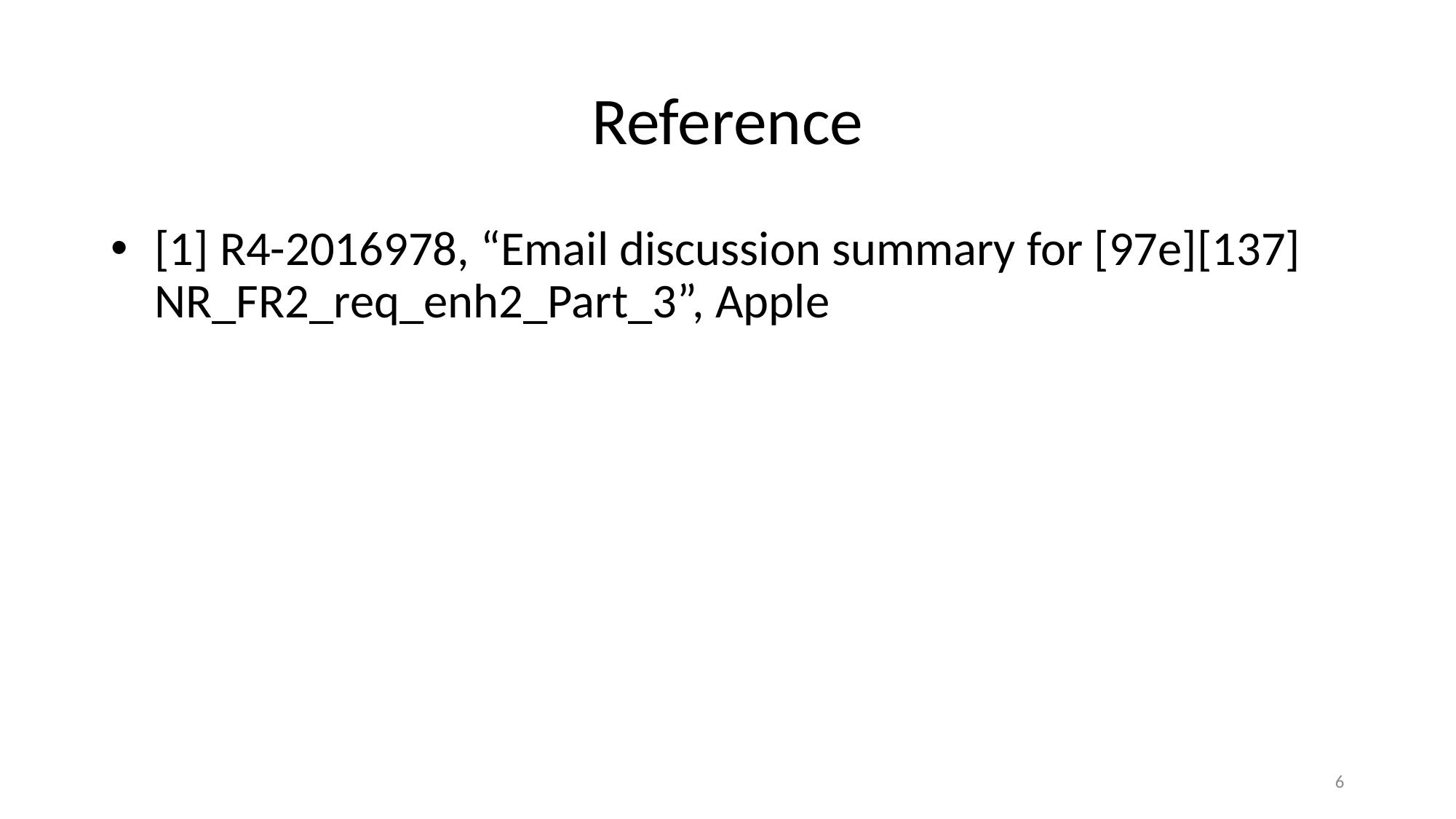

# Reference
[1] R4-2016978, “Email discussion summary for [97e][137] NR_FR2_req_enh2_Part_3”, Apple
6